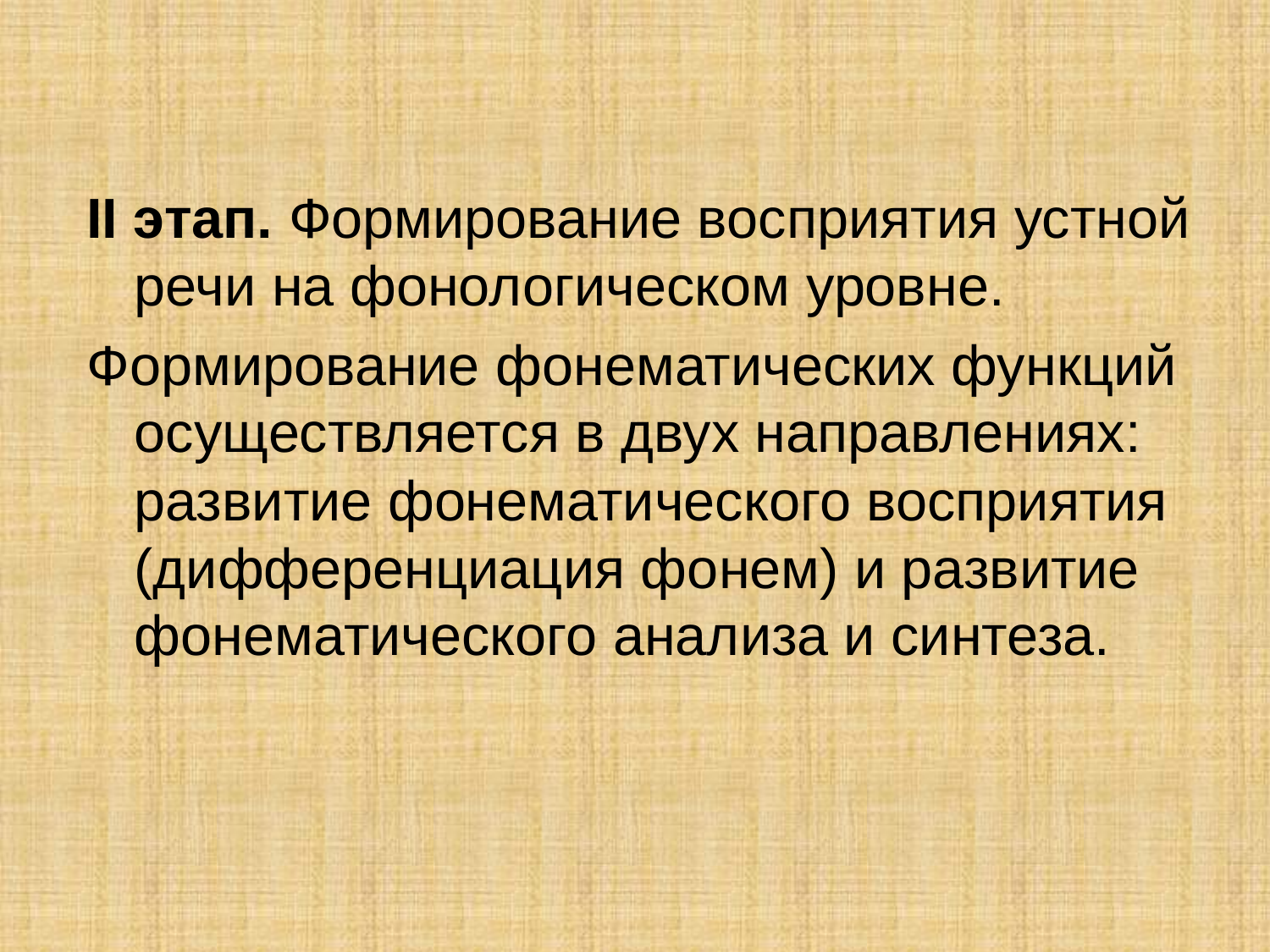

II этап. Формирование восприятия устной речи на фонологическом уровне.
Формирование фонематических функций осуществляется в двух направлениях: развитие фонематического восприятия (дифференциация фонем) и развитие фонематического анализа и синтеза.